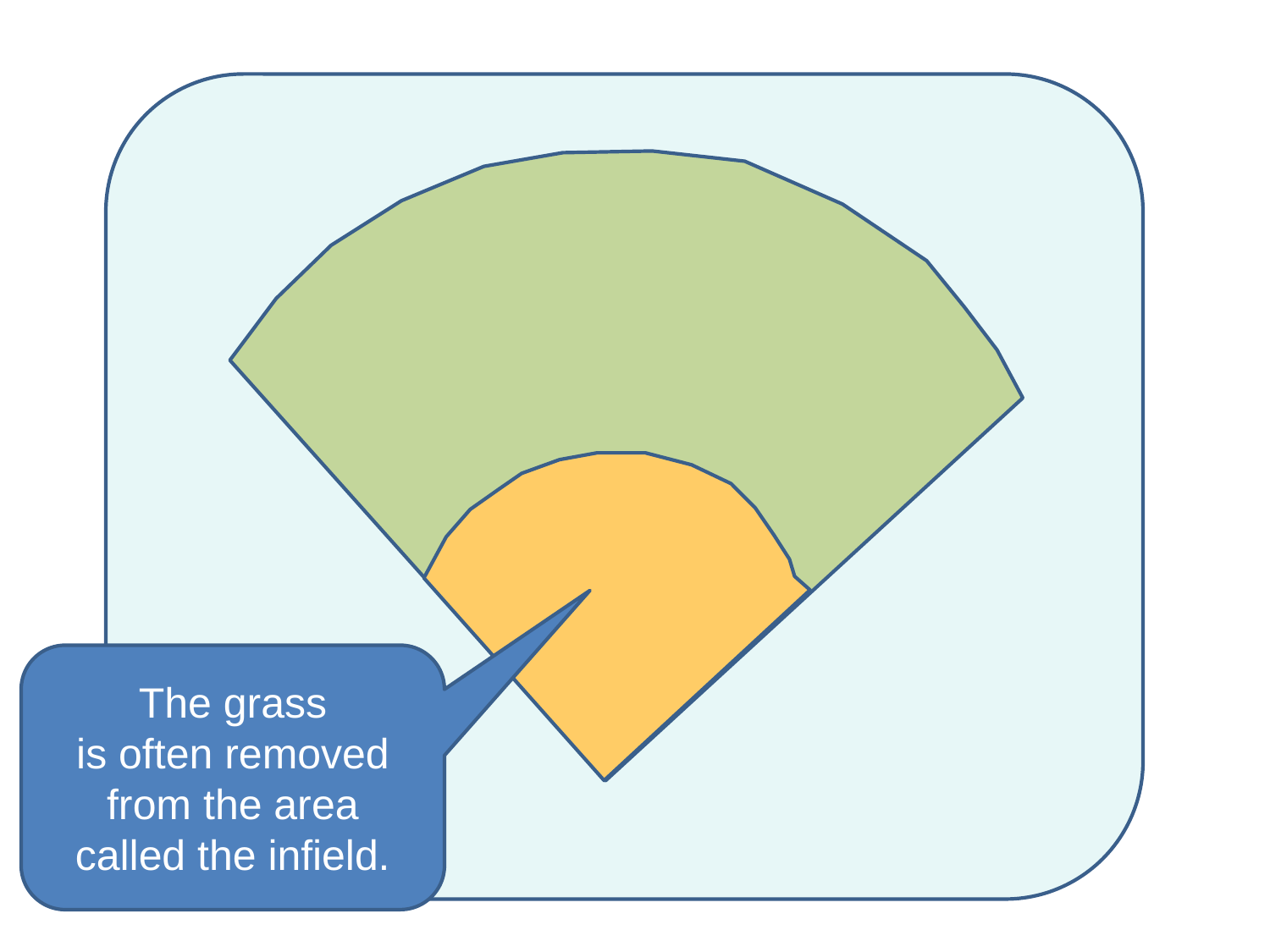

The grass
is often removed
from the area
called the infield.